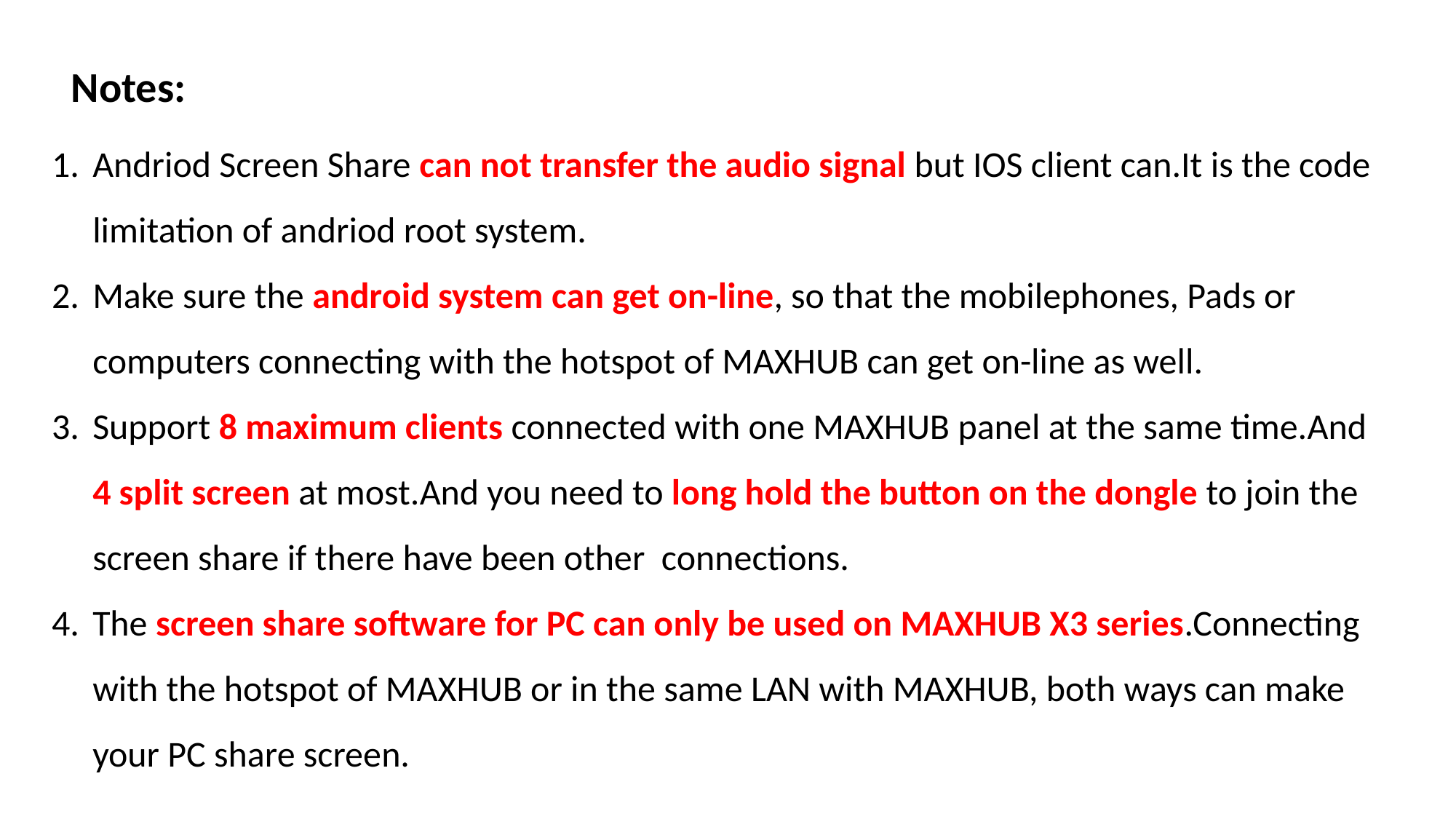

Notes:
Andriod Screen Share can not transfer the audio signal but IOS client can.It is the code limitation of andriod root system.
Make sure the android system can get on-line, so that the mobilephones, Pads or computers connecting with the hotspot of MAXHUB can get on-line as well.
Support 8 maximum clients connected with one MAXHUB panel at the same time.And 4 split screen at most.And you need to long hold the button on the dongle to join the screen share if there have been other  connections.
The screen share software for PC can only be used on MAXHUB X3 series.Connecting with the hotspot of MAXHUB or in the same LAN with MAXHUB, both ways can make your PC share screen.